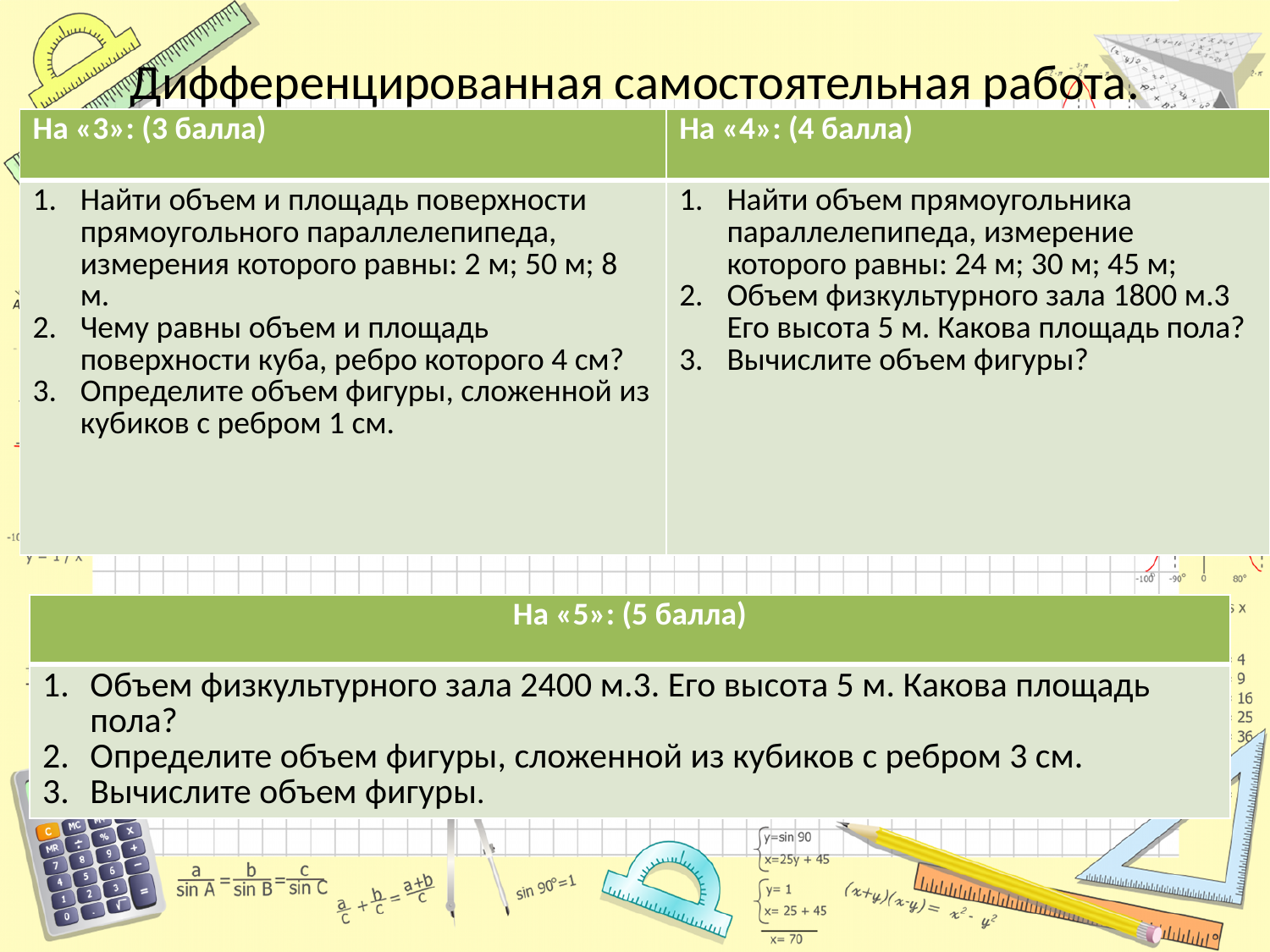

# Дифференцированная самостоятельная работа.
| На «3»: (3 балла) | На «4»: (4 балла) |
| --- | --- |
| Найти объем и площадь поверхности прямоугольного параллелепипеда, измерения которого равны: 2 м; 50 м; 8 м. Чему равны объем и площадь поверхности куба, ребро которого 4 см? Определите объем фигуры, сложенной из кубиков с ребром 1 см. | Найти объем прямоугольника параллелепипеда, измерение которого равны: 24 м; 30 м; 45 м; Объем физкультурного зала 1800 м.3 Его высота 5 м. Какова площадь пола? Вычислите объем фигуры? |
| На «5»: (5 балла) |
| --- |
| Объем физкультурного зала 2400 м.3. Его высота 5 м. Какова площадь пола? Определите объем фигуры, сложенной из кубиков с ребром 3 см. Вычислите объем фигуры. |